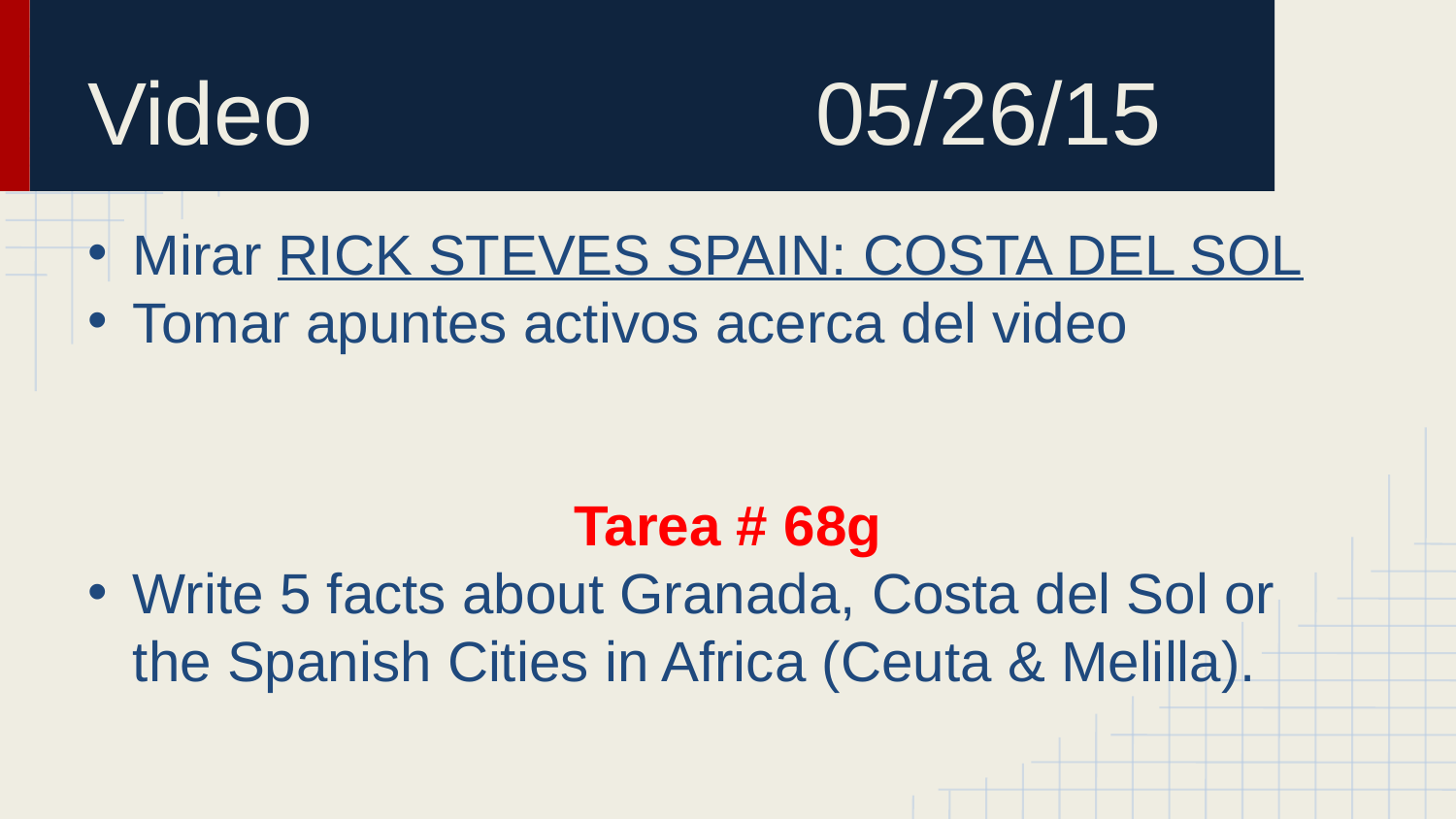

# Video				05/26/15
Mirar RICK STEVES SPAIN: COSTA DEL SOL
Tomar apuntes activos acerca del video

Tarea # 68g
Write 5 facts about Granada, Costa del Sol or the Spanish Cities in Africa (Ceuta & Melilla).